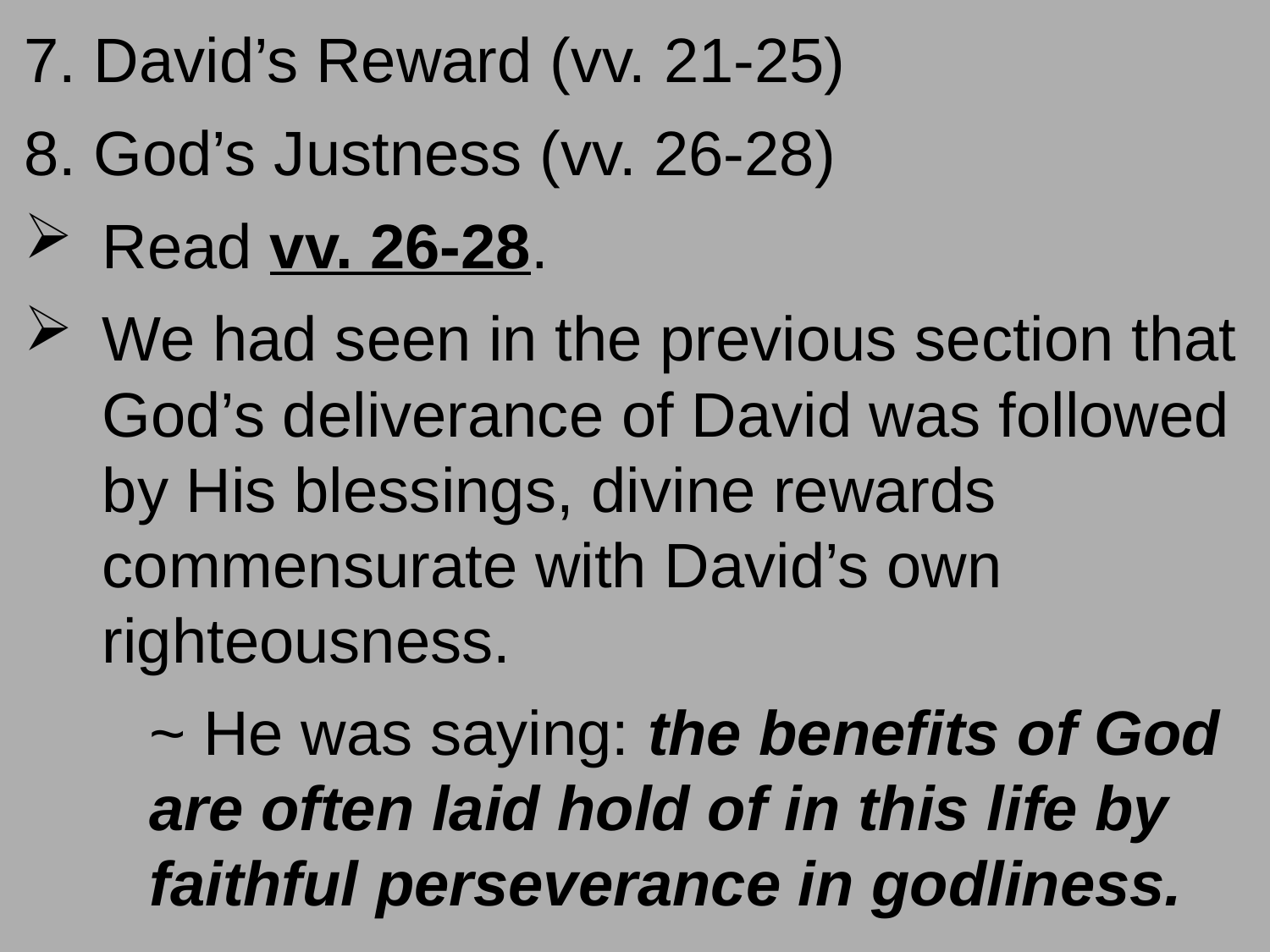

7. David’s Reward (vv. 21-25)
8. God’s Justness (vv. 26-28)
Read vv. 26-28.
We had seen in the previous section that God’s deliverance of David was followed by His blessings, divine rewards commensurate with David’s own righteousness.
		~ He was saying: the benefits of God 					are often laid hold of in this life by 					faithful perseverance in godliness.